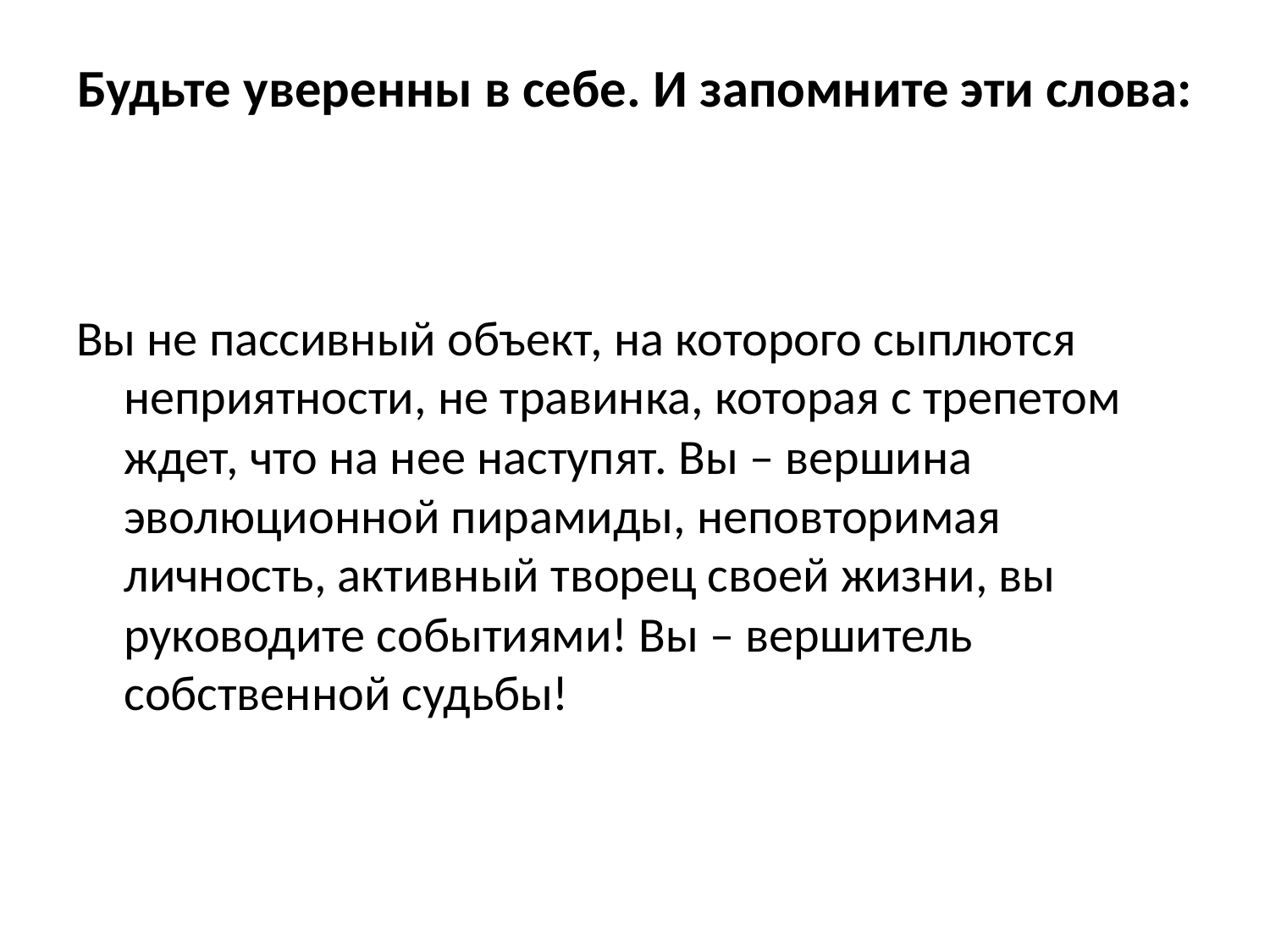

# Будьте уверенны в себе. И запомните эти слова:

Вы не пассивный объект, на которого сыплются неприятности, не травинка, которая с трепетом ждет, что на нее наступят. Вы – вершина эволюционной пирамиды, неповторимая личность, активный творец своей жизни, вы руководите событиями! Вы – вершитель собственной судьбы!